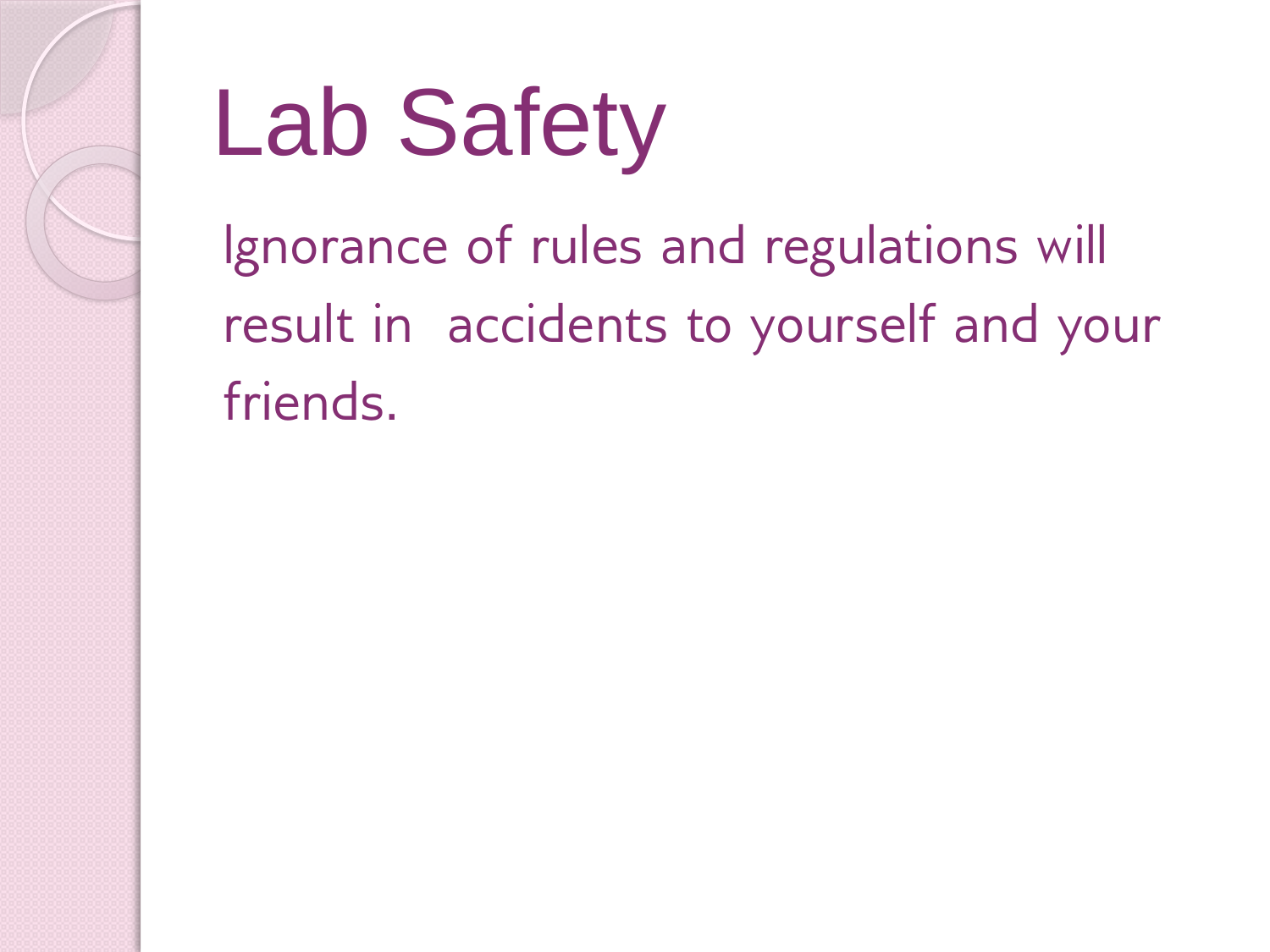

# Lab Safety
Ignorance of rules and regulations will
result in  accidents to yourself and your
friends.